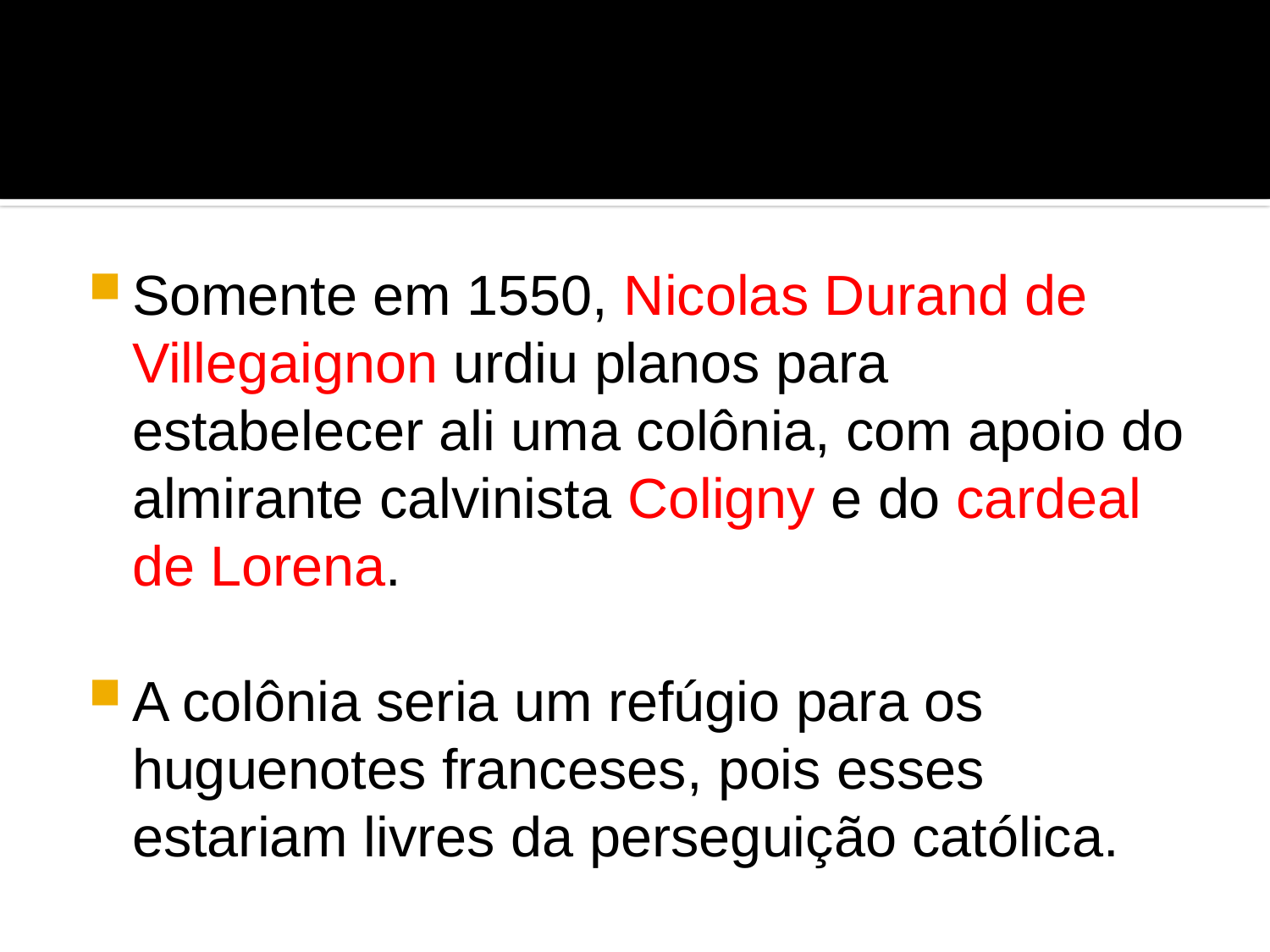

#
Somente em 1550, Nicolas Durand de Villegaignon urdiu planos para estabelecer ali uma colônia, com apoio do almirante calvinista Coligny e do cardeal de Lorena.

A colônia seria um refúgio para os huguenotes franceses, pois esses estariam livres da perseguição católica.